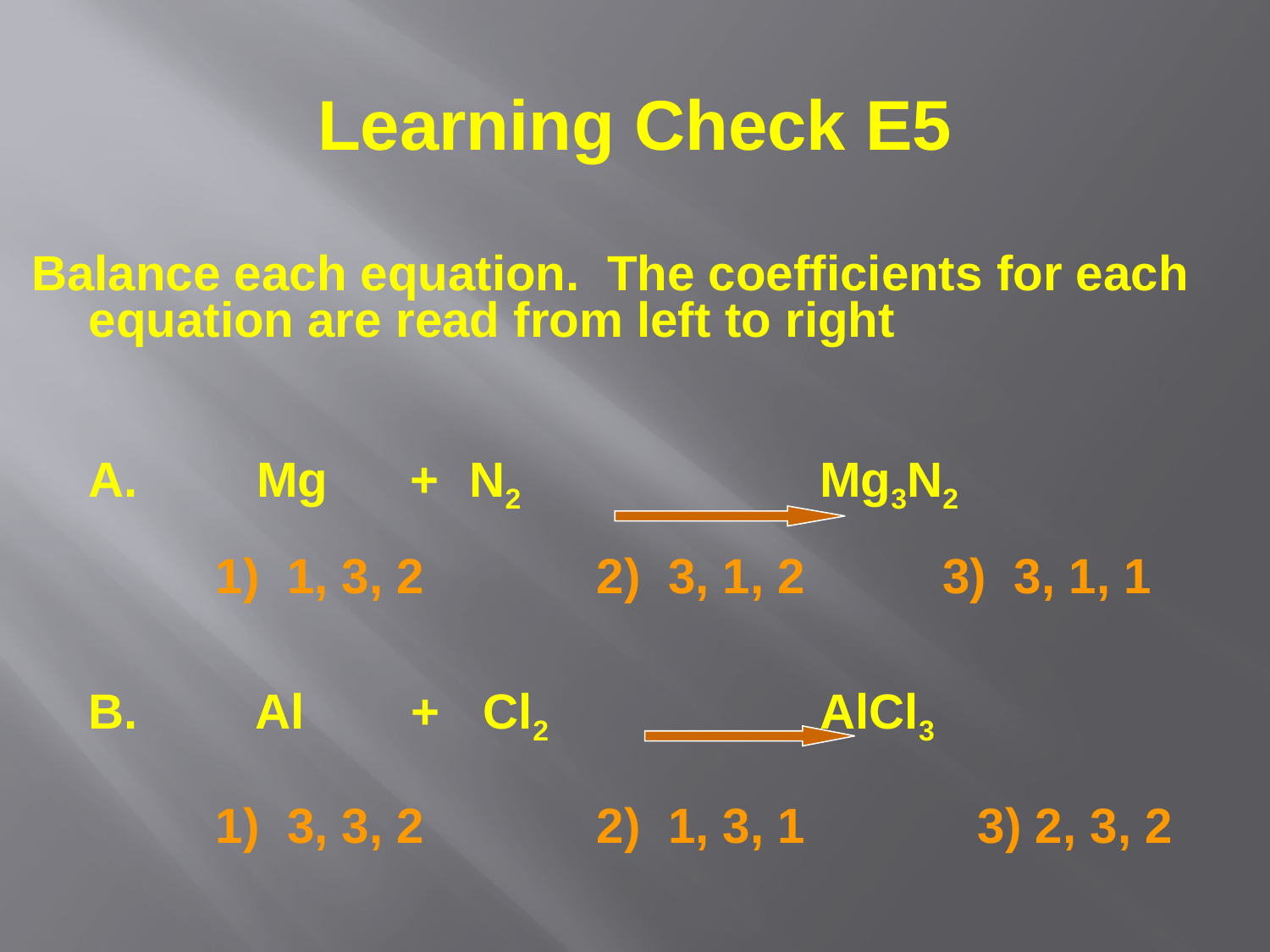

# Learning Check E5
Balance each equation.  The coefficients for each equation are read from left to right

	A.	   Mg      +  	N2		       Mg3N2
		1)  1, 3, 2    	2)  3, 1, 2          3)  3, 1, 1

	B.	   Al	     +  	 Cl2		       AlCl3

		1)  3, 3, 2		2)  1, 3, 1		3) 2, 3, 2